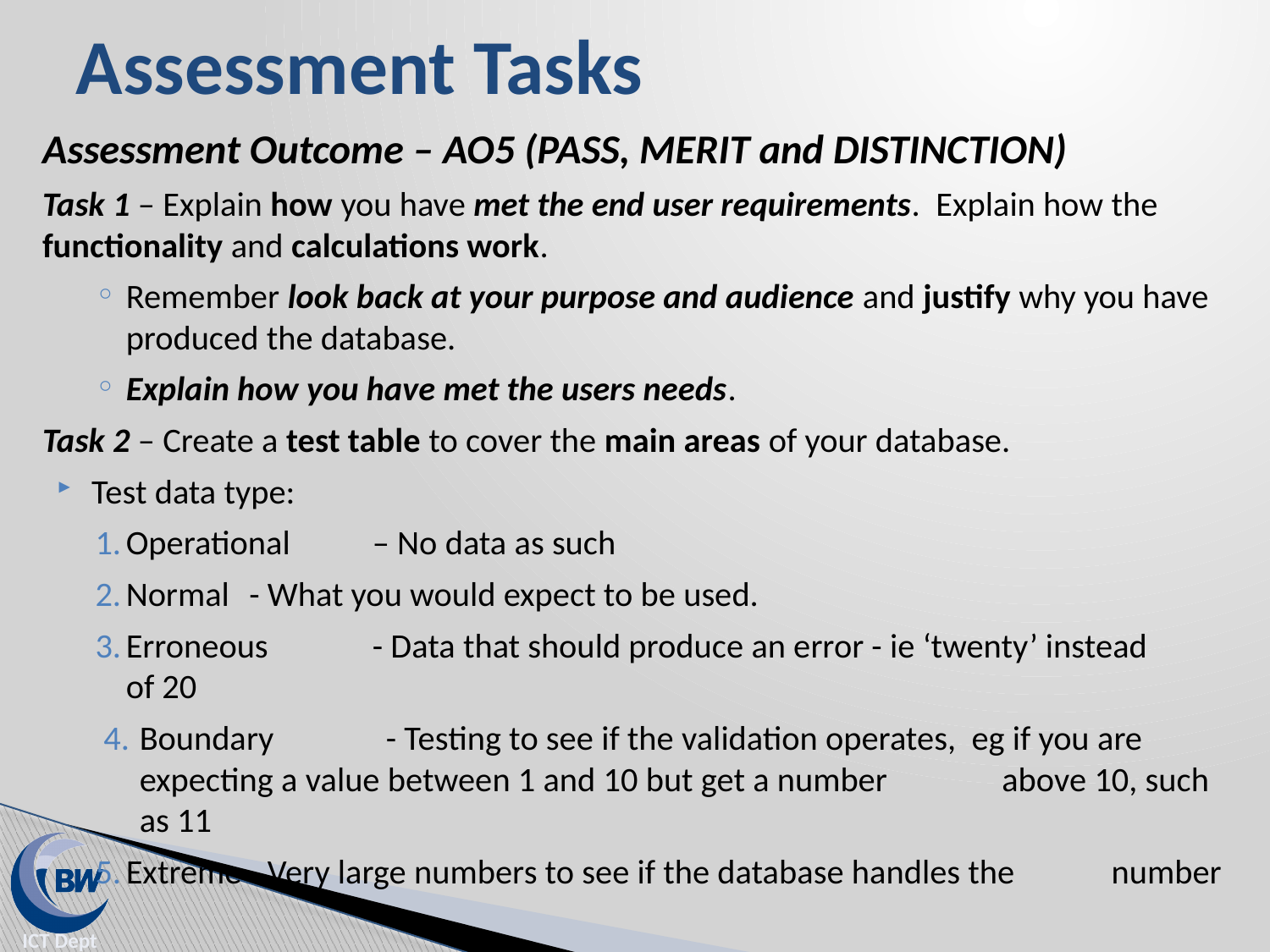

# Assessment Tasks
Assessment Outcome – AO5 (PASS, MERIT and DISTINCTION)
Task 1 – Explain how you have met the end user requirements.  Explain how the functionality and calculations work.
Remember look back at your purpose and audience and justify why you have produced the database.
Explain how you have met the users needs.
Task 2 – Create a test table to cover the main areas of your database.
Test data type:
Operational 	– No data as such
Normal		- What you would expect to be used.
Erroneous		- Data that should produce an error - ie ‘twenty’ instead 			of 20
Boundary		- Testing to see if the validation operates,  eg if you are 			expecting a value between 1 and 10 but get a number 			above 10, such as 11
Extreme		- Very large numbers to see if the database handles the 			number